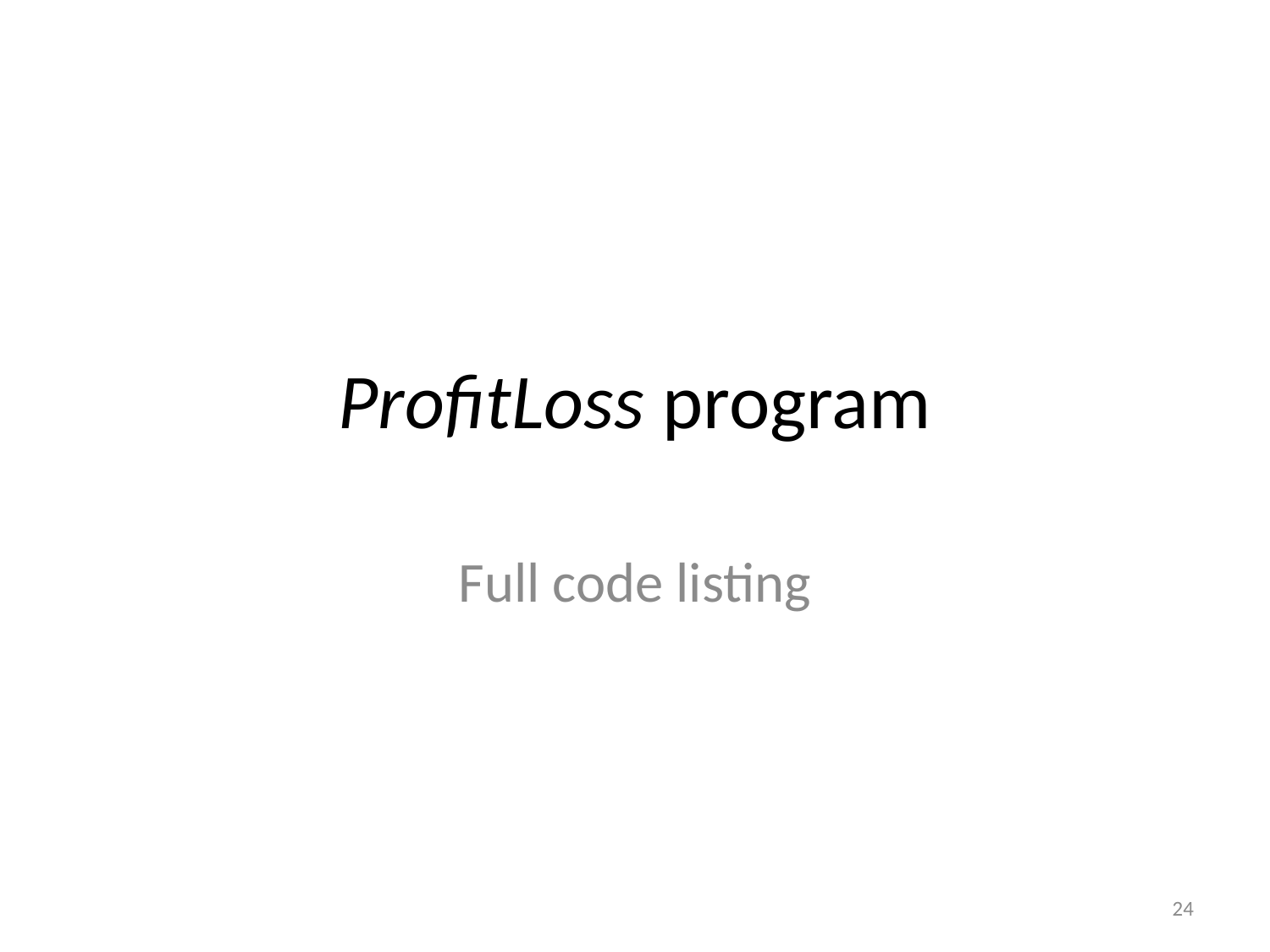

# ProfitLoss program
Full code listing
24